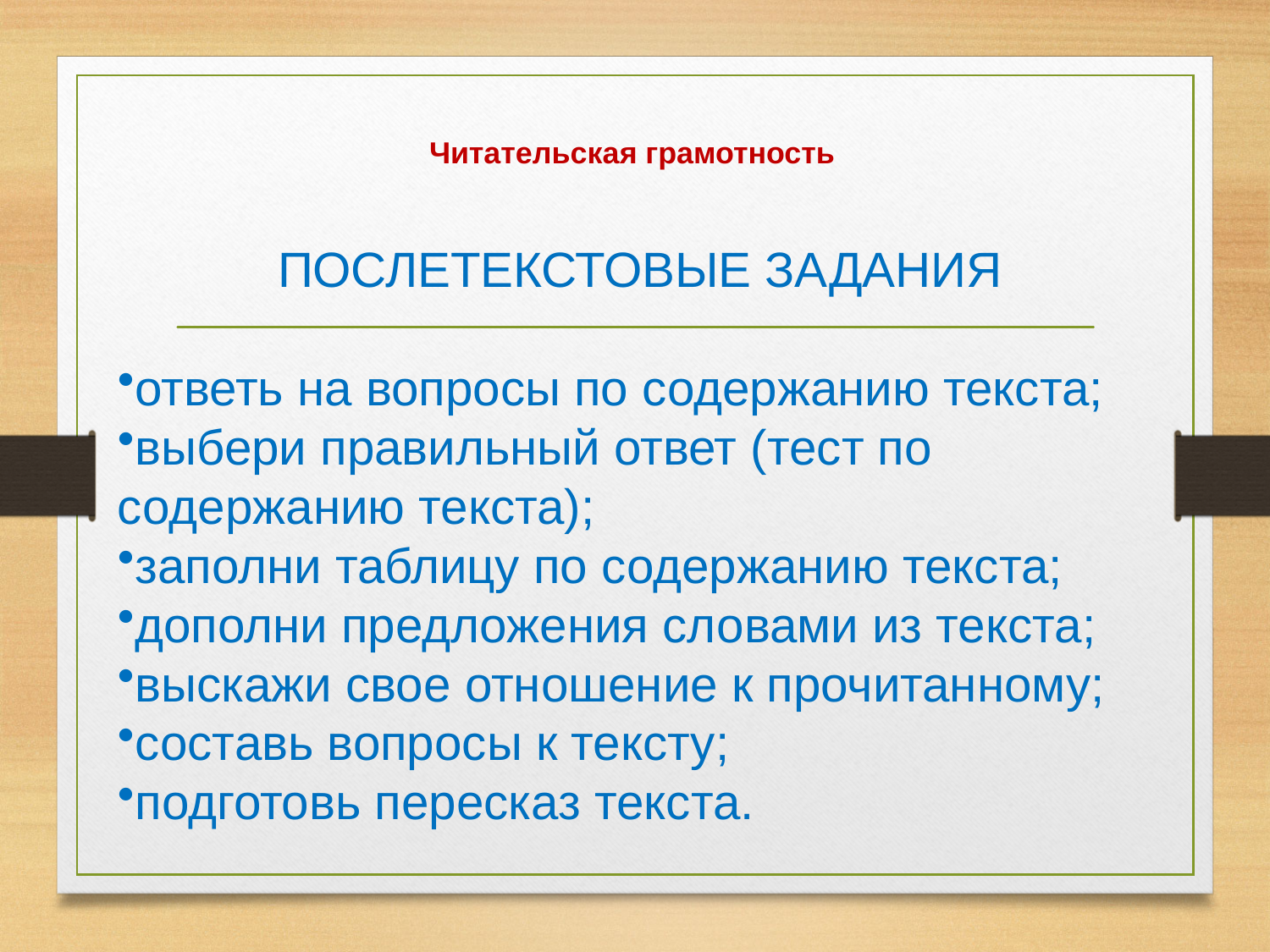

# Читательская грамотность
ПОСЛЕТЕКСТОВЫЕ ЗАДАНИЯ

ответь на вопросы по содержанию текста;
выбери правильный ответ (тест по содержанию текста);
заполни таблицу по содержанию текста;
дополни предложения словами из текста;
выскажи свое отношение к прочитанному;
составь вопросы к тексту;
подготовь пересказ текста.